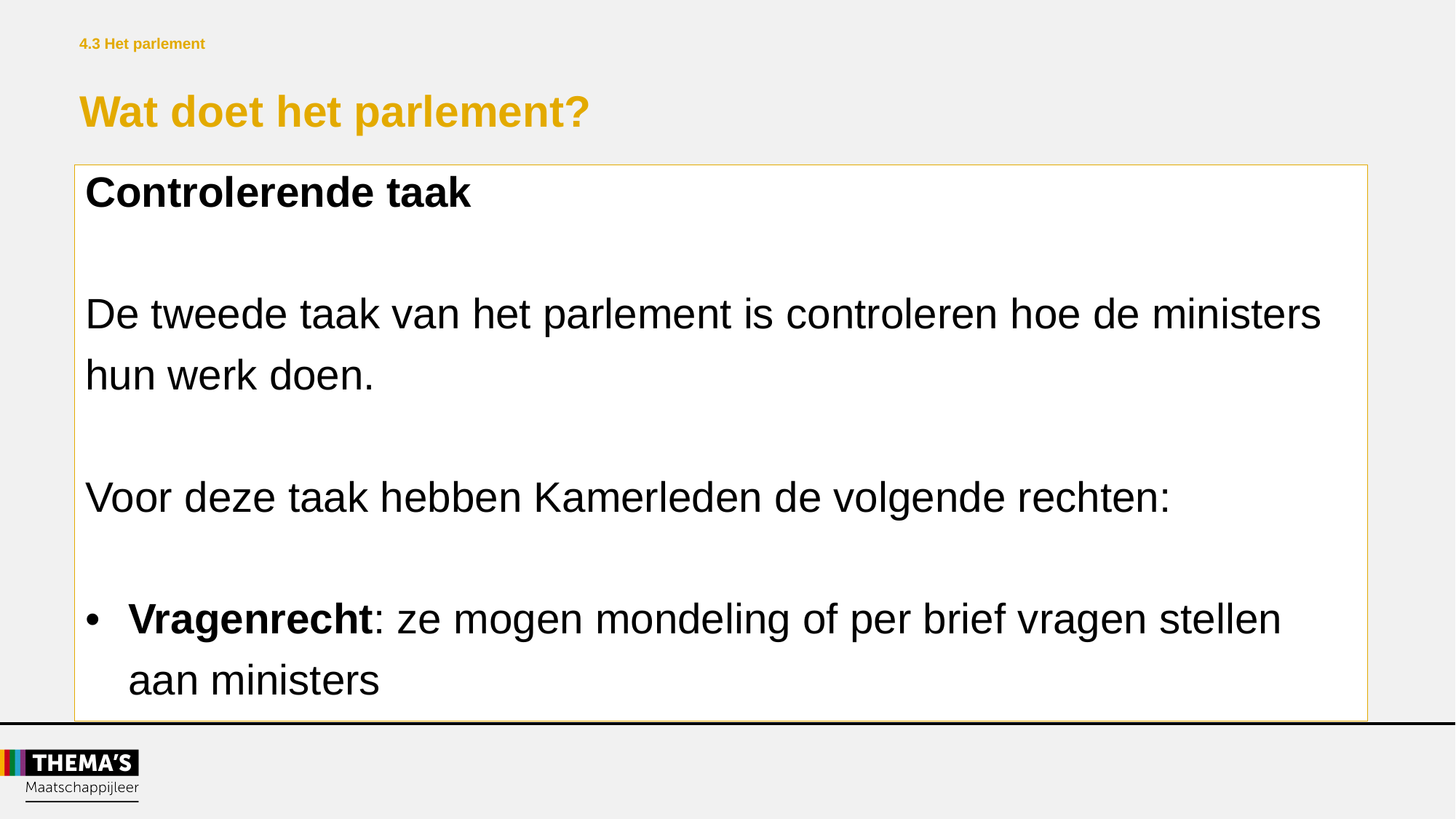

4.3 Het parlement
Wat doet het parlement?
Controlerende taak

De tweede taak van het parlement is controleren hoe de ministers
hun werk doen.

Voor deze taak hebben Kamerleden de volgende rechten:

•	Vragenrecht: ze mogen mondeling of per brief vragen stellen
aan ministers